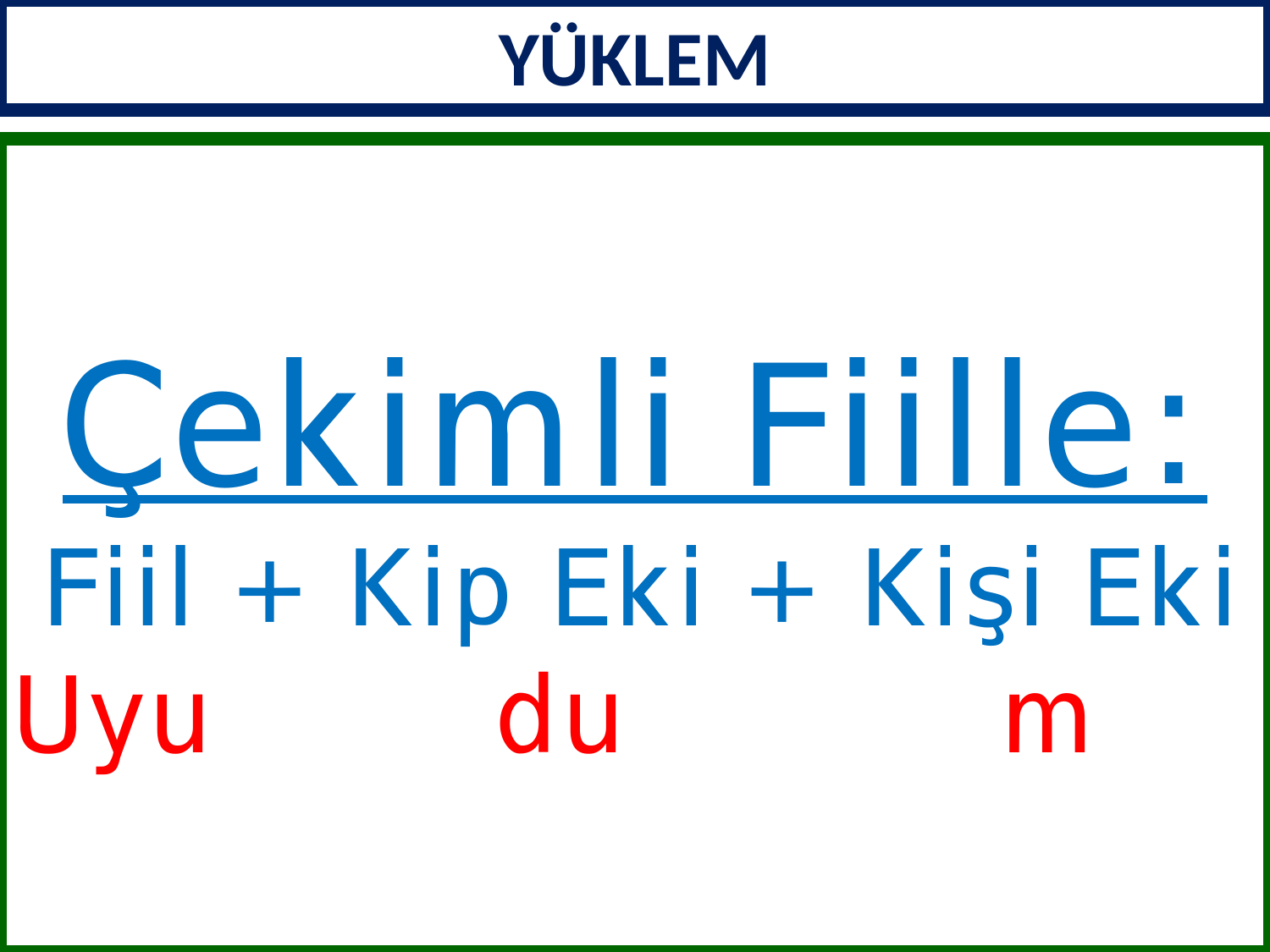

YÜKLEM
Çekimli Fiille:
 Fiil + Kip Eki + Kişi Eki
Uyu         du            m